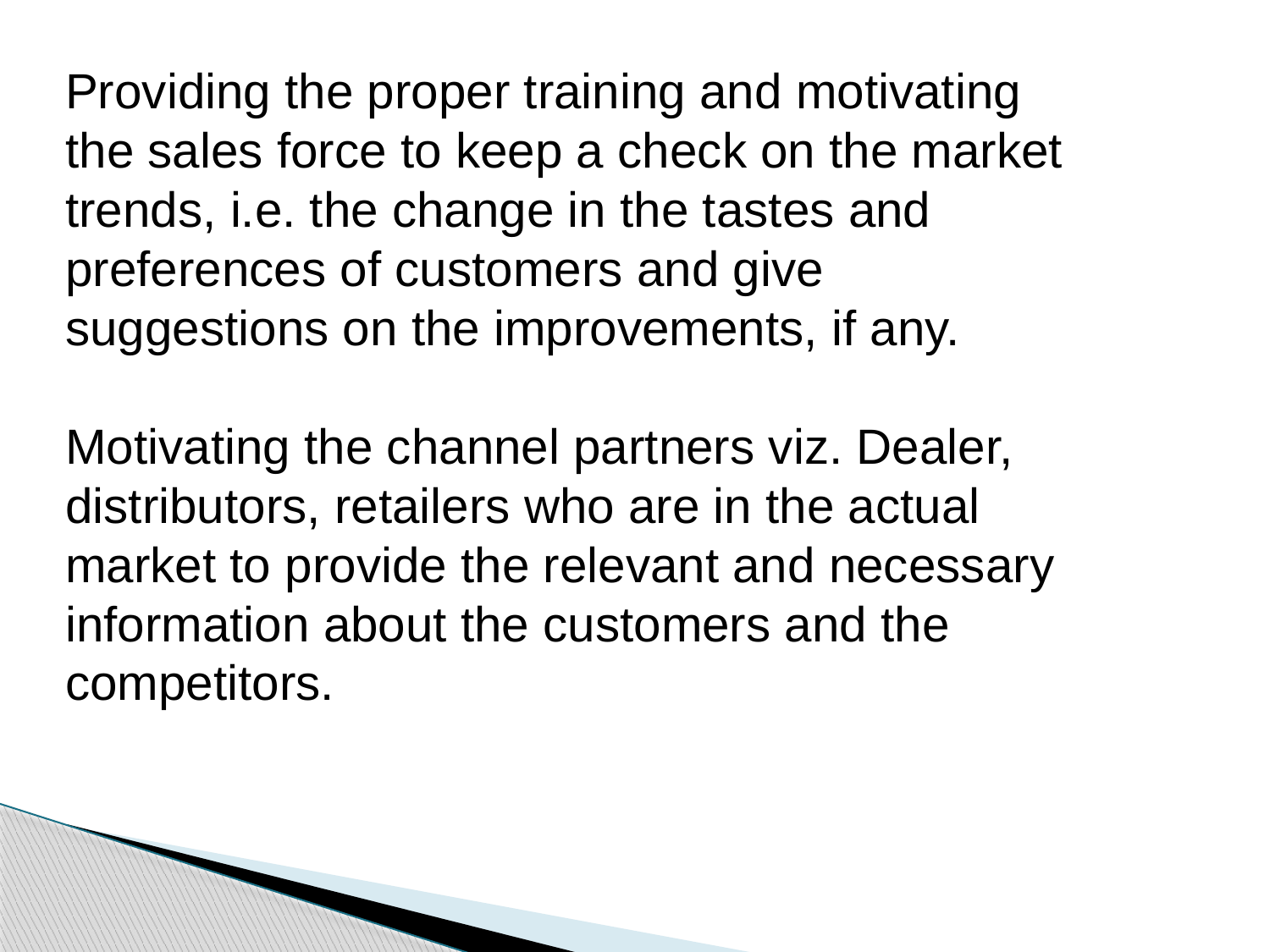

Providing the proper training and motivating the sales force to keep a check on the market trends, i.e. the change in the tastes and preferences of customers and give suggestions on the improvements, if any.

Motivating the channel partners viz. Dealer, distributors, retailers who are in the actual market to provide the relevant and necessary information about the customers and the competitors.